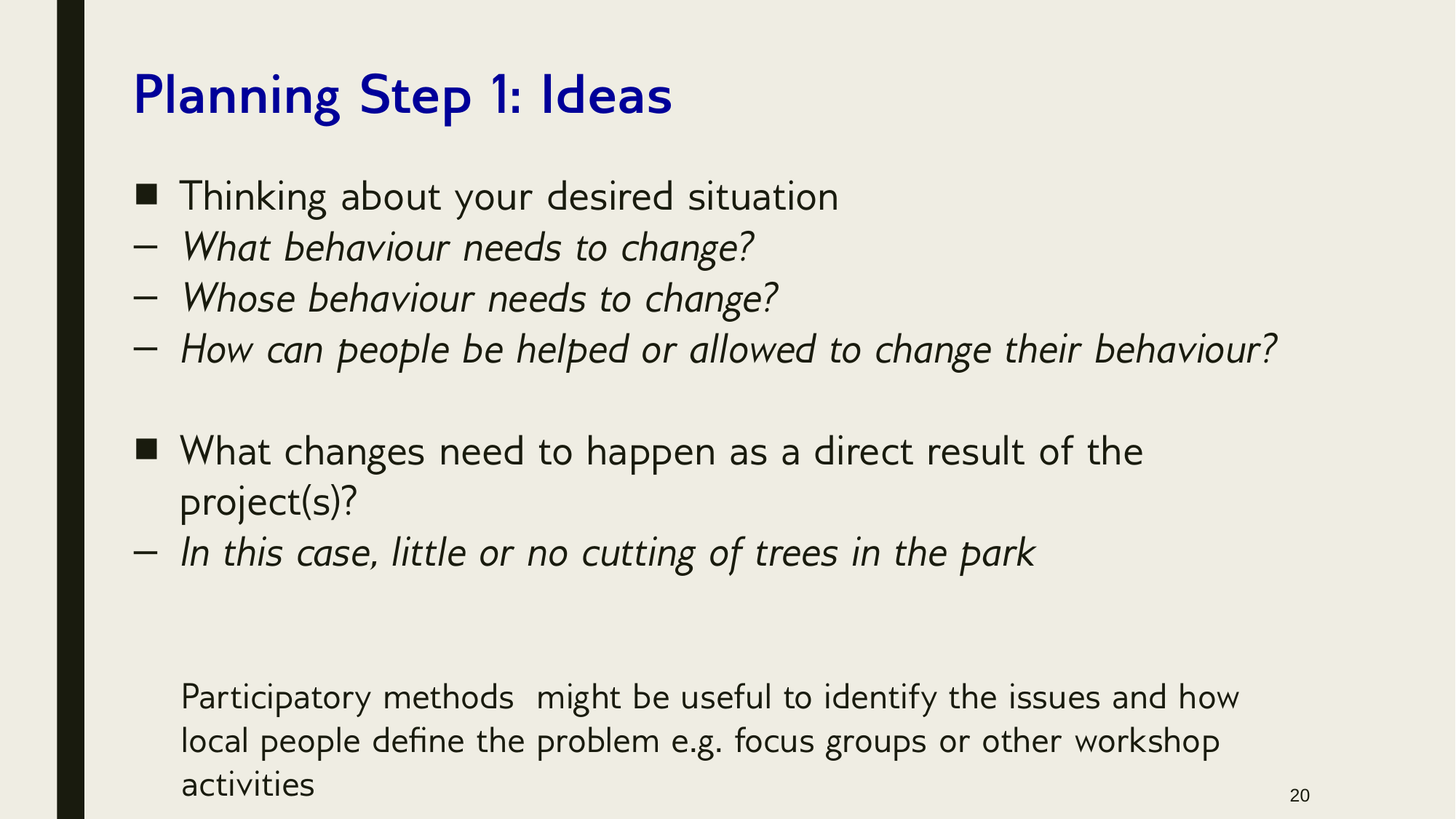

Planning Step 1: Ideas
Thinking about your desired situation
What behaviour needs to change?
Whose behaviour needs to change?
How can people be helped or allowed to change their behaviour?

What changes need to happen as a direct result of the project(s)?
In this case, little or no cutting of trees in the park

Participatory methods  might be useful to identify the issues and how local people define the problem e.g. focus groups or other workshop activities
20